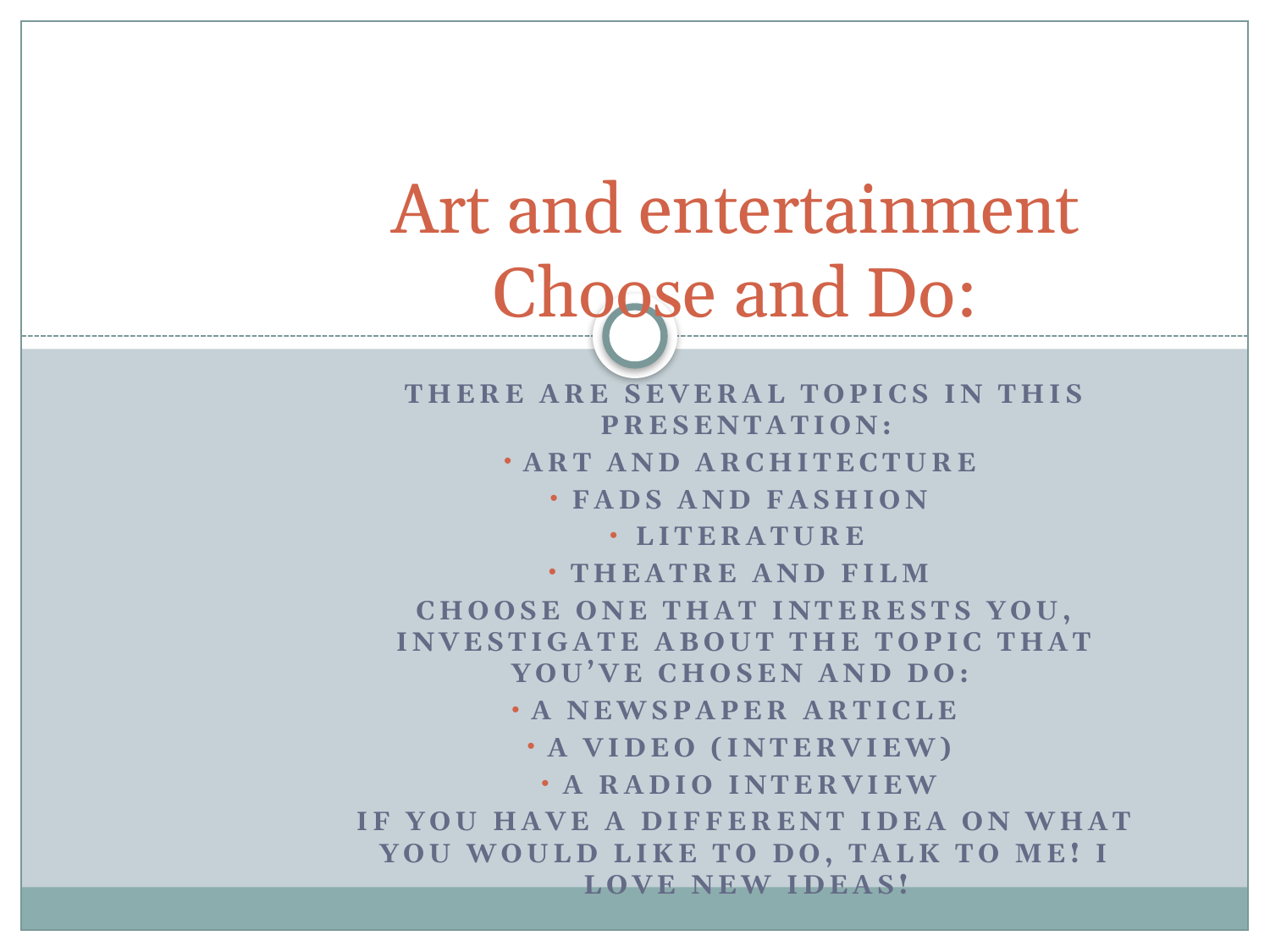

# Art and entertainment Choose and Do:
There are several topics in this presentation:
Art and architecture
Fads and Fashion
Literature
Theatre and Film
Choose one that interests you, investigate about the topic that you’ve chosen and do:
A newspaper article
A video (interview)
A radio interview
If you have a different idea on what you would like to do, talk to me! I love new ideas!